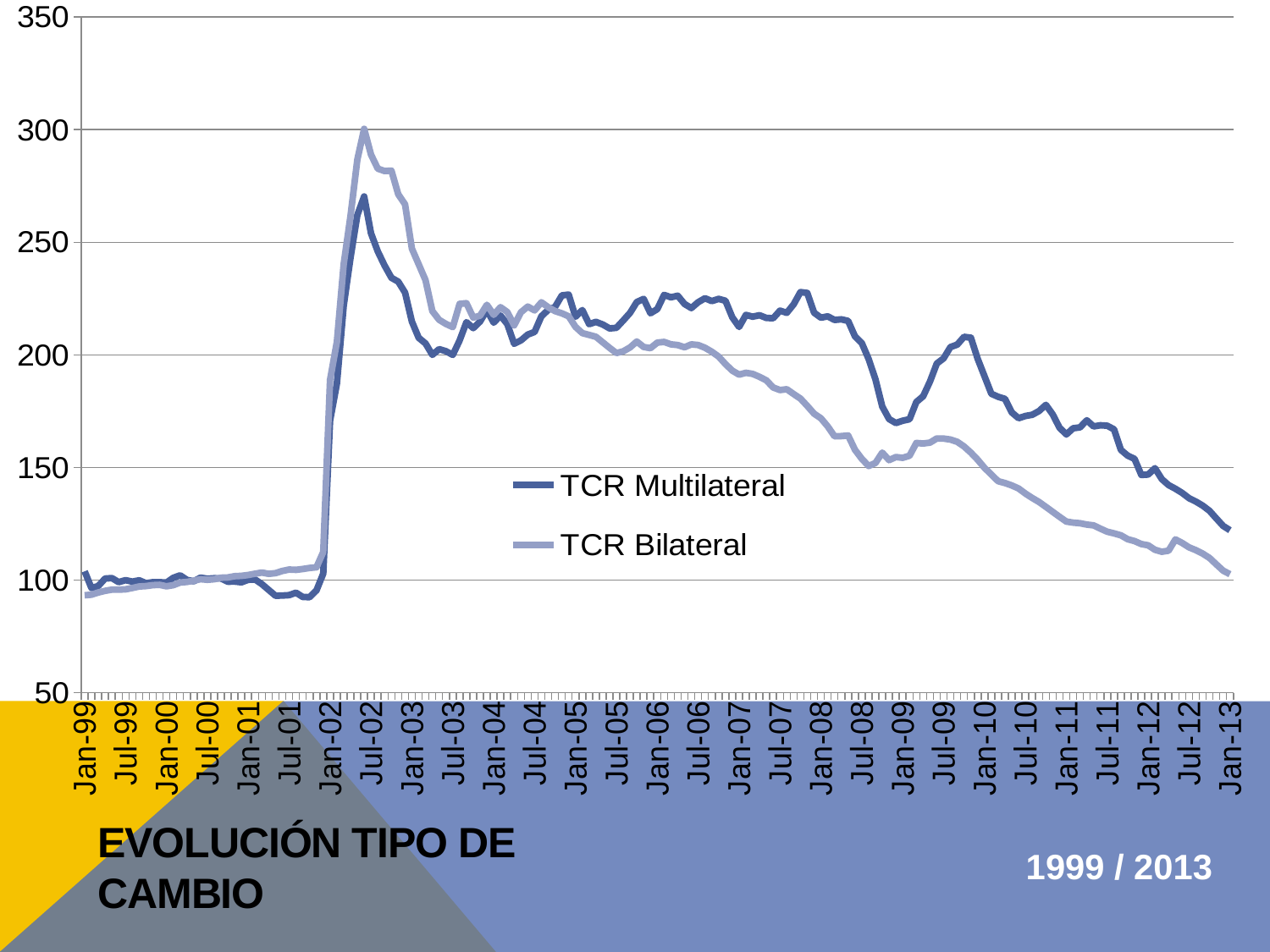

### Chart

| Category | TCR Multilateral | TCR Bilateral |
|---|---|---|
| 36161 | 103.95213758384858 | 93.29481809876327 |
| 36192 | 96.51242582491747 | 93.57316298020231 |
| 36220 | 97.39758660327534 | 94.53778792949467 |
| 36251 | 100.72740422363812 | 95.2748347110646 |
| 36281 | 100.9382678023859 | 95.81709277371144 |
| 36312 | 99.13751265643091 | 95.81457939613327 |
| 36342 | 100.0334908628433 | 95.94547919675418 |
| 36373 | 99.35714624900659 | 96.53426212901813 |
| 36404 | 99.95550155006472 | 97.20640792900228 |
| 36434 | 98.67860999242001 | 97.37938409587278 |
| 36465 | 99.10667466436989 | 97.79244386099137 |
| 36495 | 99.10406470432201 | 97.93644900366681 |
| 36526 | 98.92594596534035 | 97.28738075706748 |
| 36557 | 101.04497646815983 | 97.77295736183395 |
| 36586 | 102.14390281514376 | 98.96196557257684 |
| 36617 | 100.15426152952823 | 99.22267290885625 |
| 36647 | 99.52511990283881 | 99.7631315661981 |
| 36678 | 101.11619244165348 | 100.43804525535931 |
| 36708 | 100.63147940529933 | 100.17490387722978 |
| 36739 | 100.87789829692503 | 100.4315798130627 |
| 36770 | 100.7748664841289 | 101.11317462305576 |
| 36800 | 99.3351379122214 | 101.20683269524429 |
| 36831 | 99.37230019000242 | 101.78265459797615 |
| 36861 | 99.07180289458215 | 101.9230057674825 |
| 36892 | 100.16765836932696 | 102.30144595669913 |
| 36923 | 100.29432925270095 | 102.89056457697956 |
| 36951 | 98.24203047661955 | 103.39567908580088 |
| 36982 | 95.67751647348545 | 102.81017027844916 |
| 37012 | 93.10311198725496 | 103.11753394328727 |
| 37043 | 93.19556065788133 | 104.10400250134401 |
| 37073 | 93.36701791417947 | 104.72546638228467 |
| 37104 | 94.4473321073531 | 104.59887148800277 |
| 37135 | 92.5560738874463 | 104.969523635769 |
| 37165 | 92.46669827446028 | 105.42779828668232 |
| 37196 | 95.45944410459764 | 105.72434072407289 |
| 37226 | 102.92629049014361 | 112.49113166243315 |
| 37257 | 170.79625542583366 | 188.90288069307505 |
| 37288 | 187.28133358286112 | 205.83637715685117 |
| 37316 | 221.8864186299183 | 240.33419686081717 |
| 37347 | 243.26827902549184 | 261.82311586742793 |
| 37377 | 262.1082236257171 | 286.7329267532335 |
| 37408 | 270.3579239706692 | 300.37357968414807 |
| 37438 | 254.00641918193548 | 288.92578792328237 |
| 37469 | 245.933129941043 | 282.69055635361445 |
| 37500 | 239.66006125725198 | 281.65714879845444 |
| 37530 | 234.2466712268835 | 281.81065272650085 |
| 37561 | 232.53729478429904 | 271.31032424650823 |
| 37591 | 227.65645398584942 | 266.85622397130254 |
| 37622 | 214.80132417516023 | 247.1990814119034 |
| 37653 | 207.59641606614895 | 240.24502544175527 |
| 37681 | 205.11383665001685 | 233.21016847997154 |
| 37712 | 200.03757301889797 | 219.46305341172746 |
| 37742 | 202.60032916542173 | 215.5949425521467 |
| 37773 | 201.66211010026322 | 213.77215462917496 |
| 37803 | 200.01330440513752 | 212.3593922904345 |
| 37834 | 206.4234586786066 | 222.67658641129566 |
| 37865 | 214.55462687012843 | 222.95416009930688 |
| 37895 | 211.91252695652707 | 216.58665610615796 |
| 37926 | 214.80695124651305 | 217.42347552661374 |
| 37956 | 219.91389032587352 | 222.26184056063065 |
| 37987 | 214.32869295745917 | 217.79185248659232 |
| 38018 | 217.50276232147667 | 221.20523403544746 |
| 38047 | 213.63983031773688 | 219.0233041132899 |
| 38078 | 204.9716607969539 | 213.1387526571313 |
| 38108 | 206.46590134583855 | 218.9655767480458 |
| 38139 | 209.03969176753338 | 221.45290139617347 |
| 38169 | 210.21542285511526 | 219.78292636968115 |
| 38200 | 217.1677506747177 | 223.36054223548797 |
| 38231 | 220.01074679842154 | 221.18373367459913 |
| 38261 | 221.31195875924135 | 219.4743568370172 |
| 38292 | 226.43795990163213 | 218.48335355375087 |
| 38322 | 226.78961186225212 | 217.13373000769423 |
| 38353 | 216.91229890676482 | 212.47007253695153 |
| 38384 | 219.91953332733837 | 209.6883057739751 |
| 38412 | 213.66234635848588 | 208.87658596377054 |
| 38443 | 214.67544233872277 | 208.05877254858606 |
| 38473 | 213.50024734945407 | 205.5700977751662 |
| 38504 | 211.7639234642541 | 203.13456453128288 |
| 38534 | 212.03283095226254 | 200.83005712550843 |
| 38565 | 215.30669512864802 | 201.60685920039109 |
| 38596 | 218.67118505808375 | 203.33501427552662 |
| 38626 | 223.49826090011618 | 205.9575524688094 |
| 38657 | 224.86562041888902 | 203.54873748694322 |
| 38687 | 218.50961933027972 | 202.9993423094172 |
| 38718 | 220.33117821863758 | 205.463474080355 |
| 38749 | 226.64616419111175 | 205.75948148517406 |
| 38777 | 225.59423477521364 | 204.70228391363366 |
| 38808 | 226.27064774673548 | 204.37440713603334 |
| 38838 | 222.62376131883147 | 203.39363208778732 |
| 38869 | 220.7992456944684 | 204.68127090001968 |
| 38899 | 223.40421329273565 | 204.39037027046103 |
| 38930 | 225.17020287990118 | 203.18219254239332 |
| 38961 | 223.8892250398926 | 201.42067695703054 |
| 38991 | 224.88580276232554 | 199.25672197785656 |
| 39022 | 224.06565430019552 | 195.9493898989144 |
| 39052 | 216.73729769063814 | 193.04603763286968 |
| 39083 | 212.42638760129964 | 191.23903753322048 |
| 39114 | 217.75831842902954 | 192.0728746044348 |
| 39142 | 216.9701662154871 | 191.57733569801997 |
| 39173 | 217.63717073372513 | 190.27487447487448 |
| 39203 | 216.41248635657655 | 188.73177805576148 |
| 39234 | 216.29725049919105 | 185.5537903927451 |
| 39264 | 219.65201251554097 | 184.40825380638836 |
| 39295 | 218.69531452656847 | 184.7557397956249 |
| 39326 | 222.44643396135052 | 182.63917921142138 |
| 39356 | 227.9067130781949 | 180.61261008550807 |
| 39387 | 227.50741451289477 | 177.3839884163468 |
| 39417 | 218.74494349711472 | 173.93316367936131 |
| 39448 | 216.53778168359023 | 171.86808843624488 |
| 39479 | 217.13131126031826 | 168.28725848515808 |
| 39508 | 215.5265890790473 | 163.86744732856337 |
| 39539 | 215.8106365161923 | 163.95874110570549 |
| 39569 | 215.086390085892 | 164.25644221531513 |
| 39600 | 208.22429333908133 | 157.8708390044428 |
| 39630 | 205.27169883884423 | 153.88602454734212 |
| 39661 | 198.1601403068871 | 150.68529610045277 |
| 39692 | 189.18549644394977 | 152.02622269329527 |
| 39722 | 177.10878083035544 | 156.64328131809464 |
| 39753 | 171.53092417395666 | 153.3281930062184 |
| 39783 | 169.7743549202603 | 154.6467690307167 |
| 39814 | 170.7844759186089 | 154.33075454465873 |
| 39845 | 171.47225475630222 | 155.277176869839 |
| 39873 | 179.1087084023057 | 160.91524748249063 |
| 39904 | 181.62145932409268 | 160.67135896320036 |
| 39934 | 188.21577982924936 | 161.07329989980173 |
| 39965 | 196.176343475563 | 162.9058819468057 |
| 39995 | 198.48915180123853 | 162.86267611750154 |
| 40026 | 203.48100031688176 | 162.41805139529217 |
| 40057 | 204.59095457148922 | 161.44080136664235 |
| 40087 | 208.03978414953556 | 159.36795497526992 |
| 40118 | 207.63707966067076 | 156.6303776247778 |
| 40148 | 198.25532057268913 | 153.47015991407832 |
| 40179 | 190.48425479096483 | 149.85706246322488 |
| 40210 | 182.78446415188972 | 146.9291132522328 |
| 40238 | 181.41243193616484 | 143.93169165833325 |
| 40269 | 180.49470822212592 | 143.1426287306433 |
| 40299 | 174.47266783605724 | 142.0597912089587 |
| 40330 | 171.91146812574985 | 140.70735368823017 |
| 40360 | 172.9177292393959 | 138.4438533615744 |
| 40391 | 173.4411657902783 | 136.4767615617539 |
| 40422 | 175.08925481104103 | 134.73744406062394 |
| 40452 | 177.83129154515314 | 132.55730522802412 |
| 40483 | 173.6103024616867 | 130.3429467627895 |
| 40513 | 167.72895390062908 | 128.151914084066 |
| 40544 | 164.69196701251084 | 126.03649752627484 |
| 40575 | 167.44294038553932 | 125.56461002861339 |
| 40603 | 167.84799332805096 | 125.2938444473452 |
| 40634 | 171.00885120929416 | 124.69005191065715 |
| 40664 | 168.26077775118816 | 124.33246227416153 |
| 40695 | 168.77417284563907 | 122.87746740399135 |
| 40725 | 168.5571589901611 | 121.50768243165034 |
| 40756 | 166.9637668692453 | 120.78987295787253 |
| 40787 | 157.82289758805695 | 119.92665893204648 |
| 40817 | 155.28396232838065 | 118.19953671638086 |
| 40848 | 153.89498550849245 | 117.36610253726869 |
| 40878 | 146.72114162882437 | 116.0367031727176 |
| 40909 | 146.8994607833105 | 115.49245228946263 |
| 40940 | 149.72602878329778 | 113.50676244473038 |
| 40969 | 144.86855603864691 | 112.62756418415789 |
| 41000 | 142.23088122457398 | 113.10391119545065 |
| 41030 | 140.6 | 118.10399999999998 |
| 41061 | 138.7 | 116.50799999999998 |
| 41091 | 136.4 | 114.57600000000001 |
| 41122 | 134.9 | 113.316 |
| 41153 | 133.1 | 111.80399999999999 |
| 41183 | 130.8 | 109.872 |
| 41214 | 127.4 | 107.016 |
| 41244 | 124.1 | 104.24399999999999 |
| 41275 | 122.2 | 102.648 |
# Evolución Tipo de  Cambio
1999 / 2013